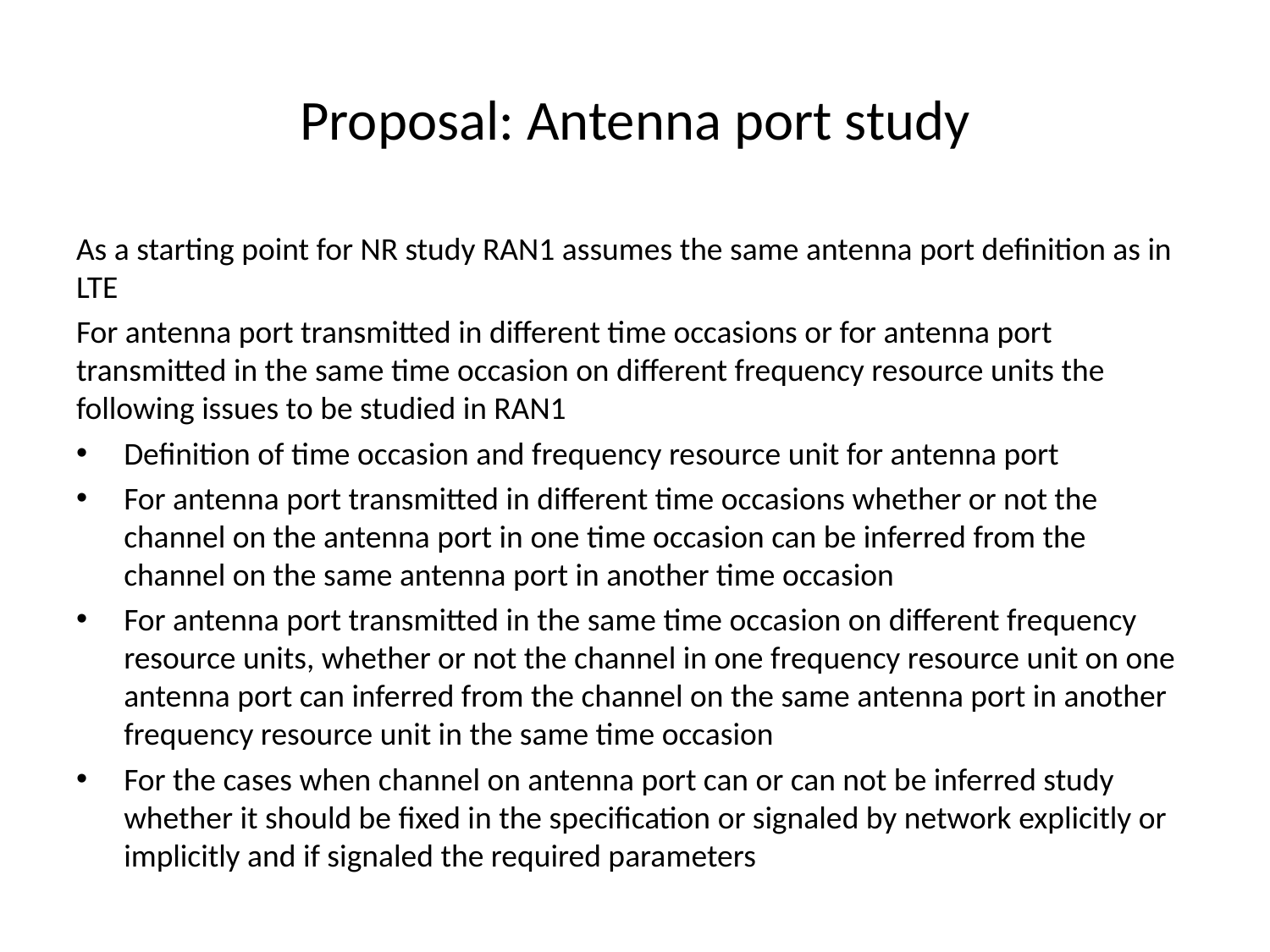

# Proposal: Antenna port study
As a starting point for NR study RAN1 assumes the same antenna port definition as in LTE
For antenna port transmitted in different time occasions or for antenna port transmitted in the same time occasion on different frequency resource units the following issues to be studied in RAN1
Definition of time occasion and frequency resource unit for antenna port
For antenna port transmitted in different time occasions whether or not the channel on the antenna port in one time occasion can be inferred from the channel on the same antenna port in another time occasion
For antenna port transmitted in the same time occasion on different frequency resource units, whether or not the channel in one frequency resource unit on one antenna port can inferred from the channel on the same antenna port in another frequency resource unit in the same time occasion
For the cases when channel on antenna port can or can not be inferred study whether it should be fixed in the specification or signaled by network explicitly or implicitly and if signaled the required parameters